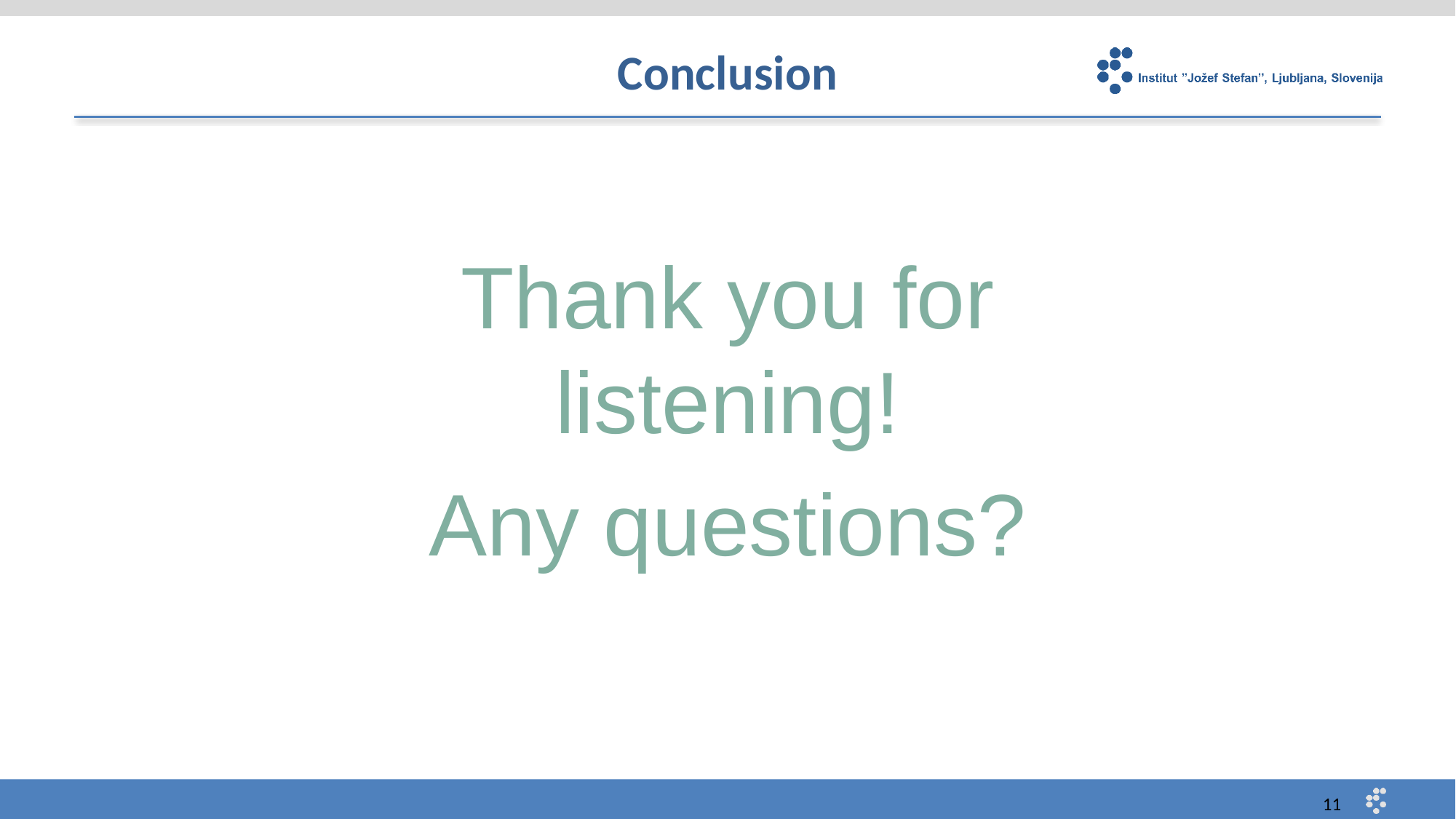

# Conclusion
Thank you for listening!
Any questions?
11